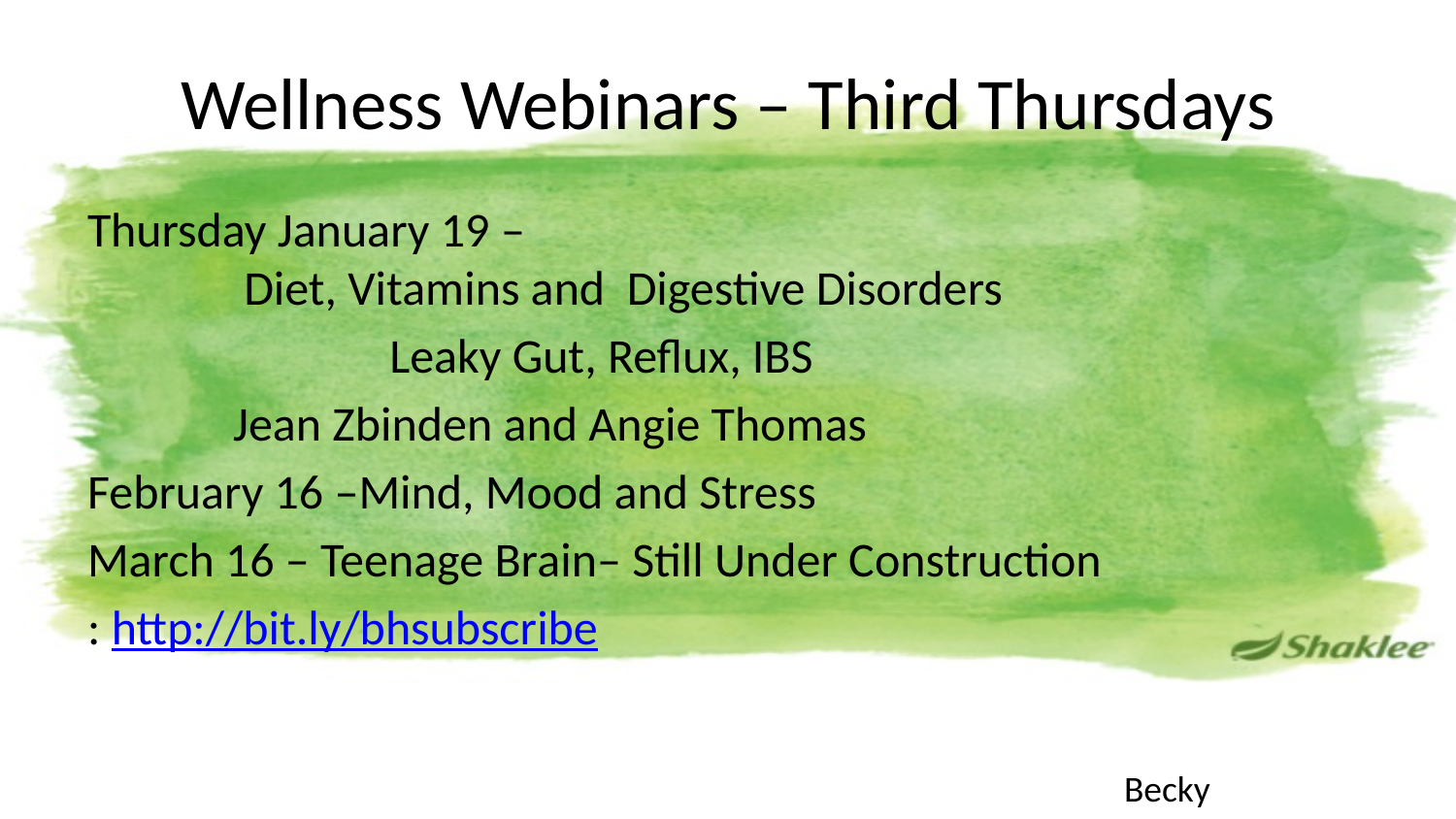

# Wellness Webinars – Third Thursdays
Thursday January 19 –						 Diet, Vitamins and  Digestive Disorders
		 Leaky Gut, Reflux, IBS
	Jean Zbinden and Angie Thomas
February 16 –Mind, Mood and Stress
March 16 – Teenage Brain– Still Under Construction
: http://bit.ly/bhsubscribe
Becky